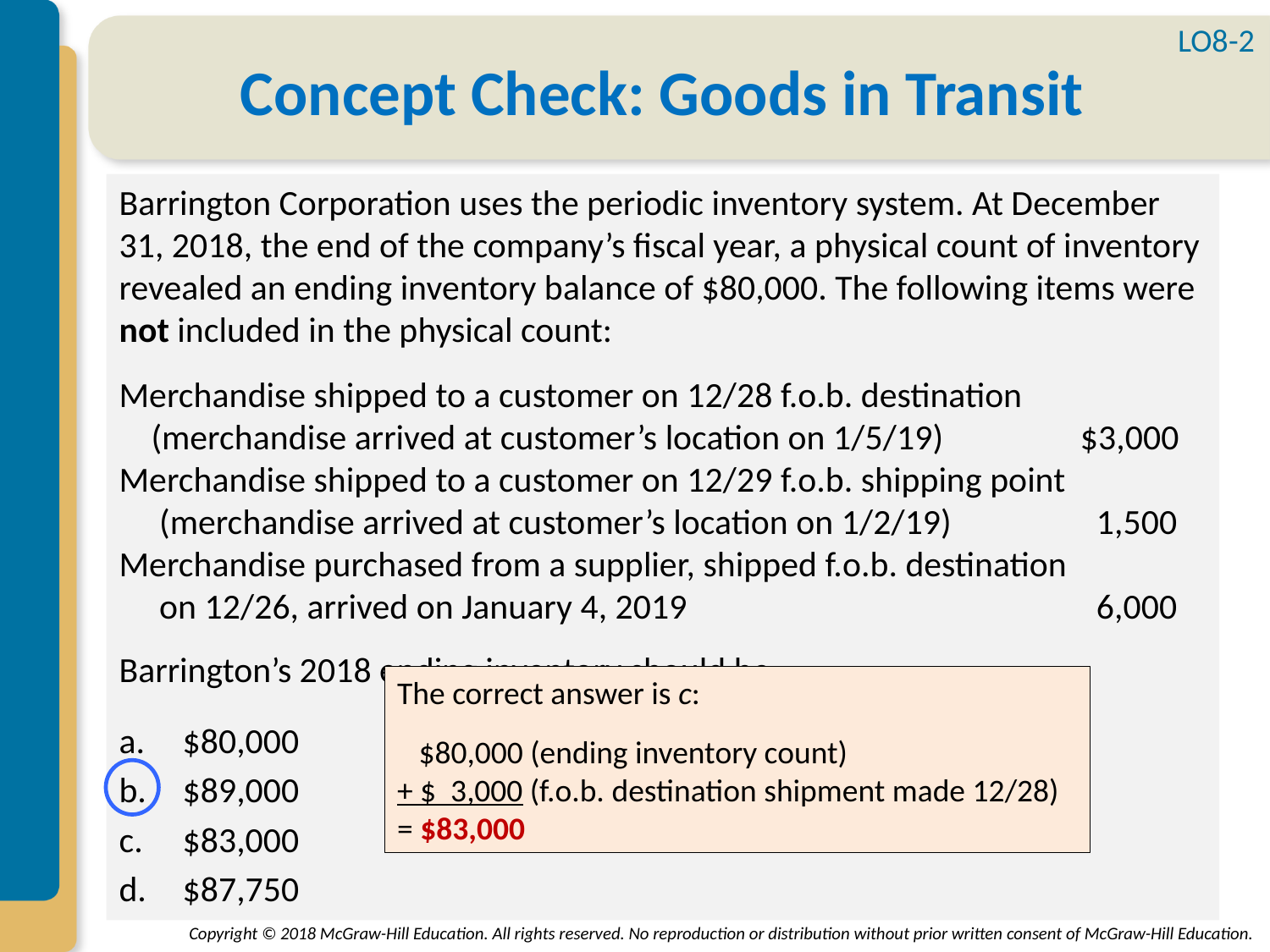

LO8-2
# Concept Check: Goods in Transit
Barrington Corporation uses the periodic inventory system. At December 31, 2018, the end of the company’s fiscal year, a physical count of inventory revealed an ending inventory balance of $80,000. The following items were not included in the physical count:

Merchandise shipped to a customer on 12/28 f.o.b. destination
    (merchandise arrived at customer’s location on 1/5/19)	         $3,000
Merchandise shipped to a customer on 12/29 f.o.b. shipping point
     (merchandise arrived at customer’s location on 1/2/19)	           1,500
Merchandise purchased from a supplier, shipped f.o.b. destination
     on 12/26, arrived on January 4, 2019			           6,000
Barrington’s 2018 ending inventory should be:
$80,000
$89,000
$83,000
$87,750
The correct answer is c:
   $80,000 (ending inventory count)
+ $  3,000 (f.o.b. destination shipment made 12/28)
= $83,000